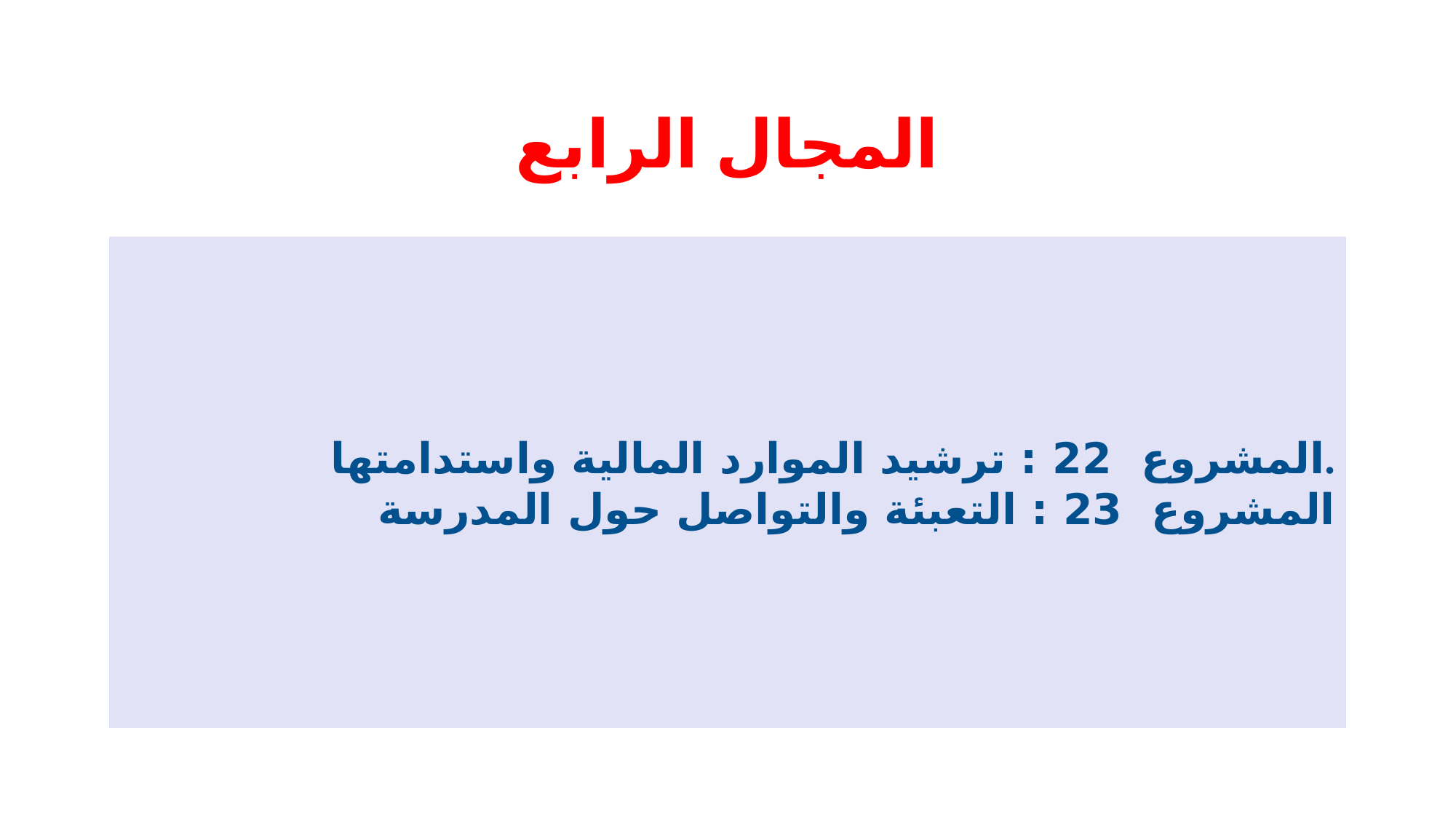

# المجال الرابع
المشروع  22 : ترشيد الموارد المالية واستدامتها.
المشروع  23 : التعبئة والتواصل حول المدرسة